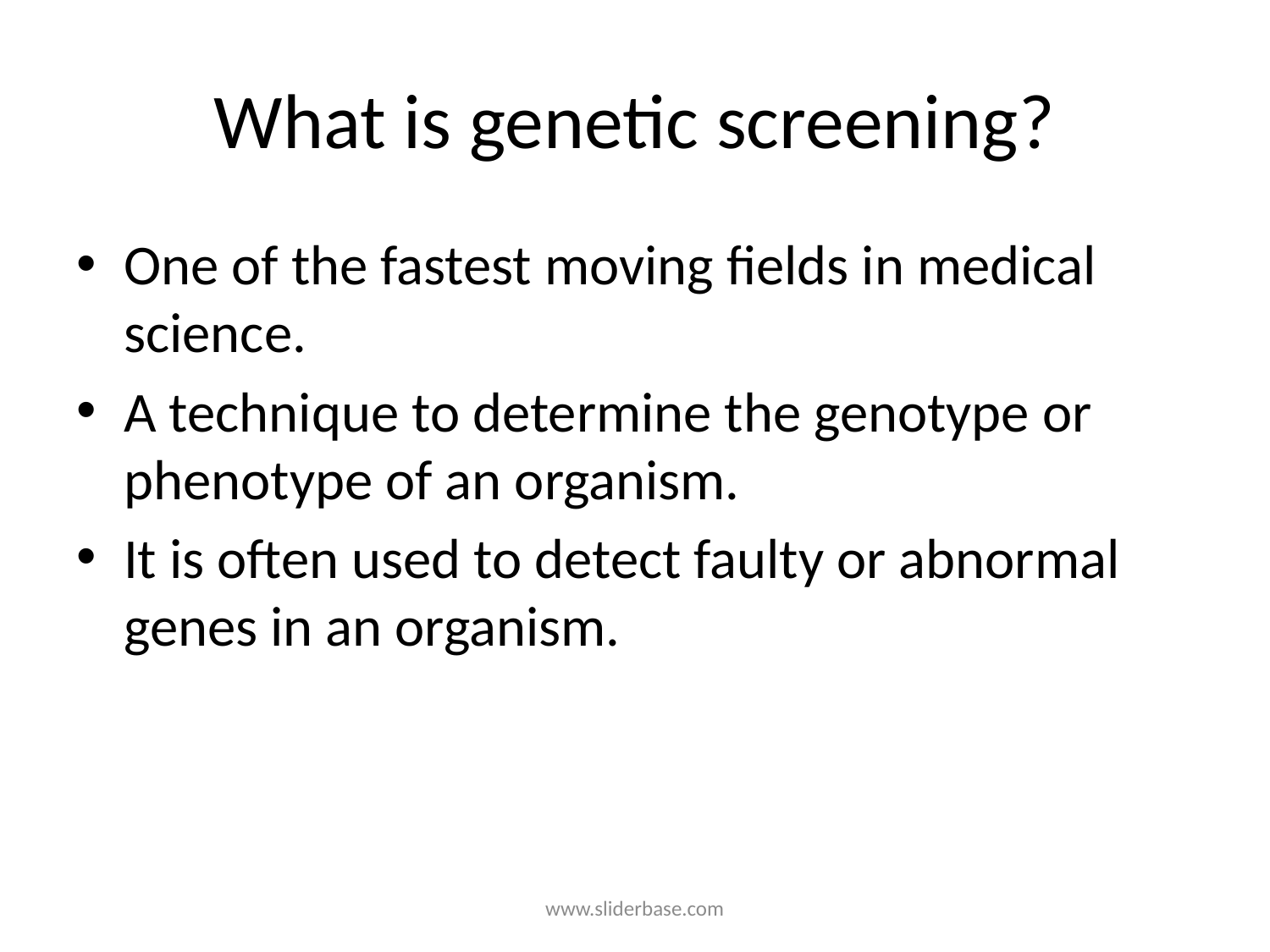

# What is genetic screening?
One of the fastest moving fields in medical science.
A technique to determine the genotype or phenotype of an organism.
It is often used to detect faulty or abnormal genes in an organism.
www.sliderbase.com